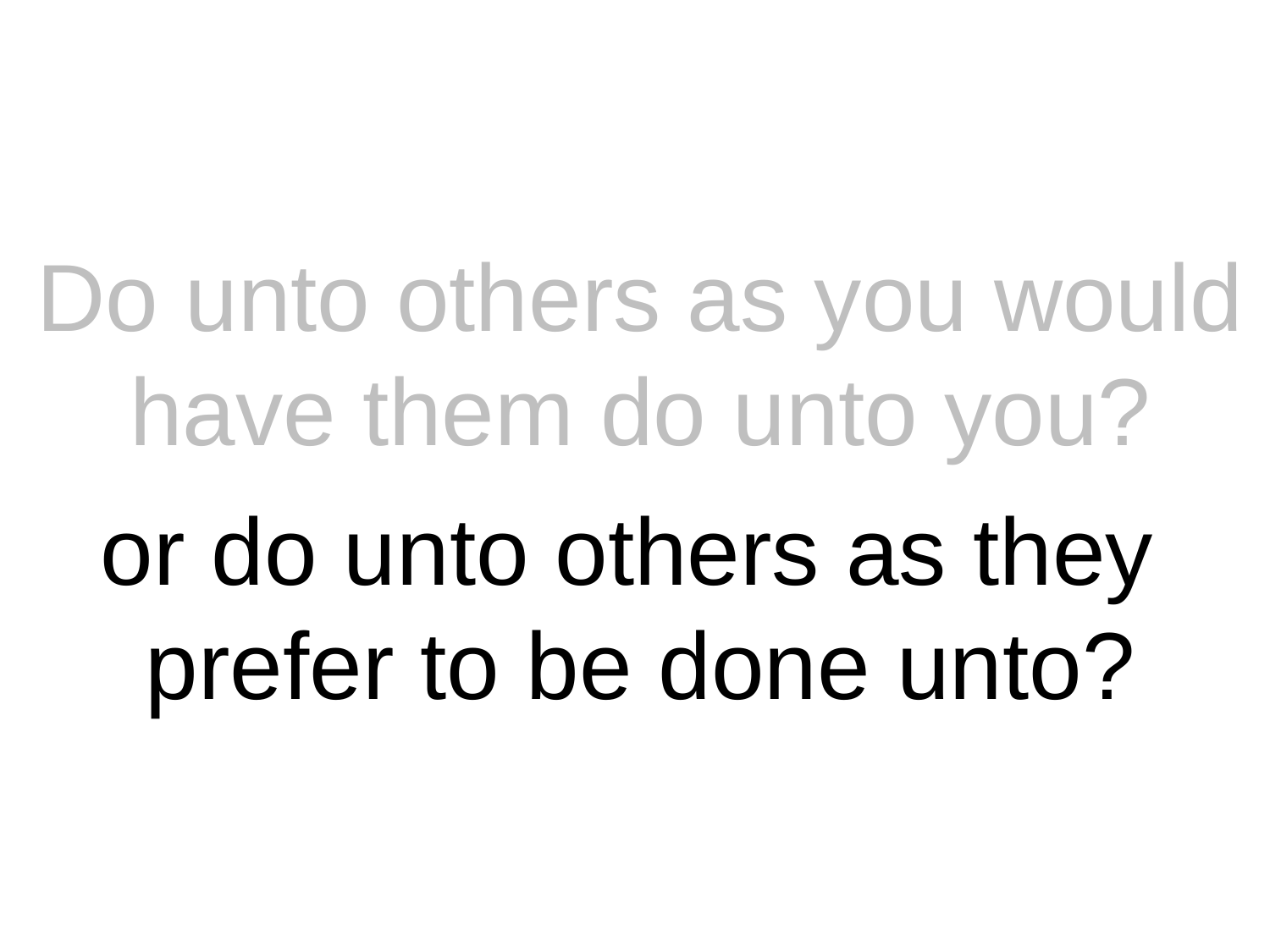

Do unto others as you would have them do unto you?

or do unto others as they
prefer to be done unto?